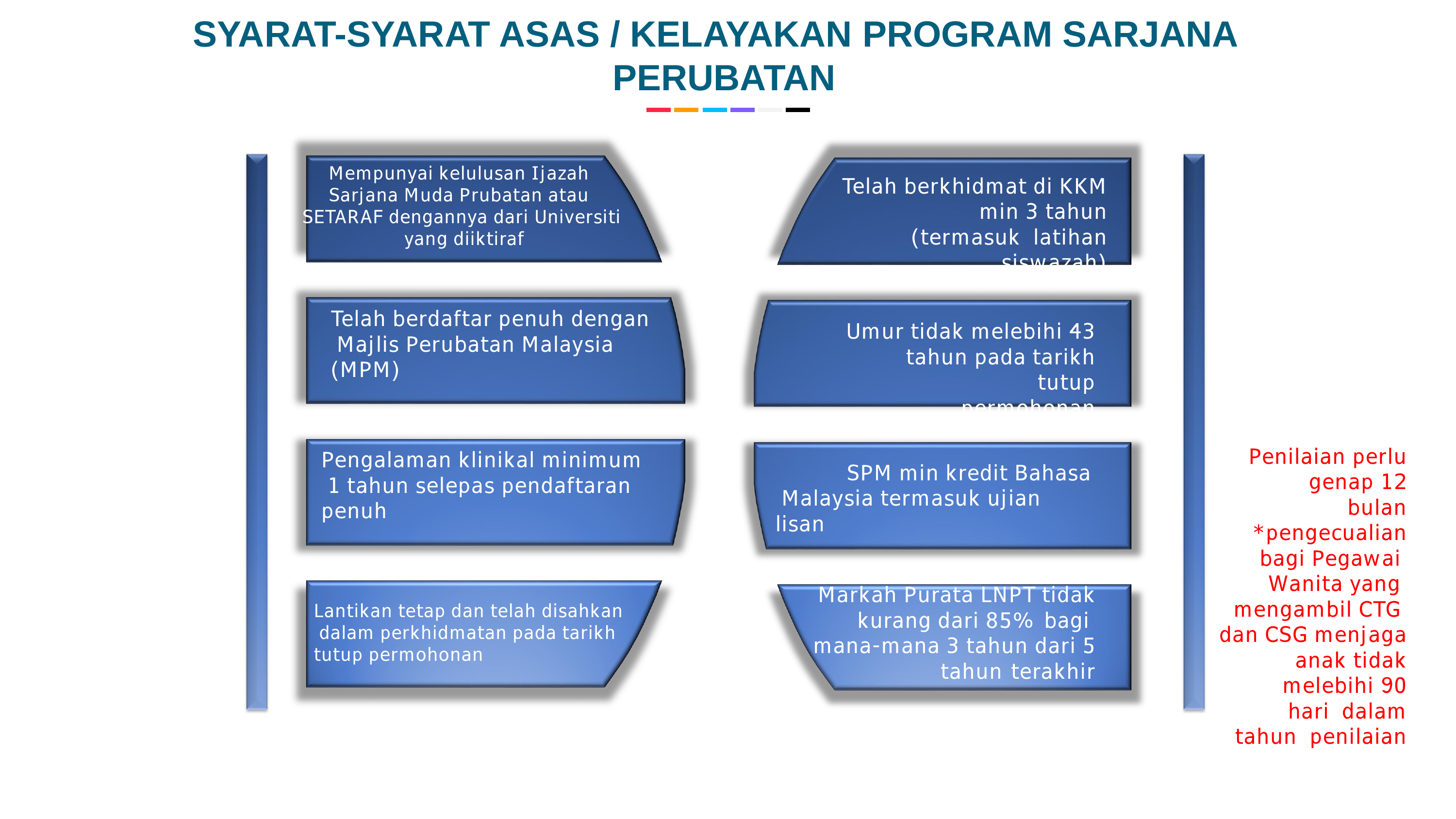

# SYARAT-SYARAT ASAS / KELAYAKAN PROGRAM SARJANA  PERUBATAN

Mempunyai kelulusan Ijazah  Sarjana Muda Prubatan atau  SETARAF dengannya dari Universiti  yang diiktiraf
Telah berkhidmat di KKM  min 3 tahun (termasuk  latihan siswazah)
Telah berdaftar penuh dengan  Majlis Perubatan Malaysia  (MPM)
Umur tidak melebihi 43  tahun pada tarikh tutup
permohonan
Penilaian perlu  genap 12 bulan
*pengecualian  bagi Pegawai  Wanita yang  mengambil CTG  dan CSG menjaga
anak tidak  melebihi 90 hari  dalam tahun  penilaian
Pengalaman klinikal minimum  1 tahun selepas pendaftaran  penuh
SPM min kredit Bahasa  Malaysia termasuk ujian lisan
Markah Purata LNPT tidak  kurang dari 85% bagi  mana-mana 3 tahun dari 5
tahun	terakhir
Lantikan tetap dan telah disahkan  dalam perkhidmatan pada tarikh  tutup permohonan